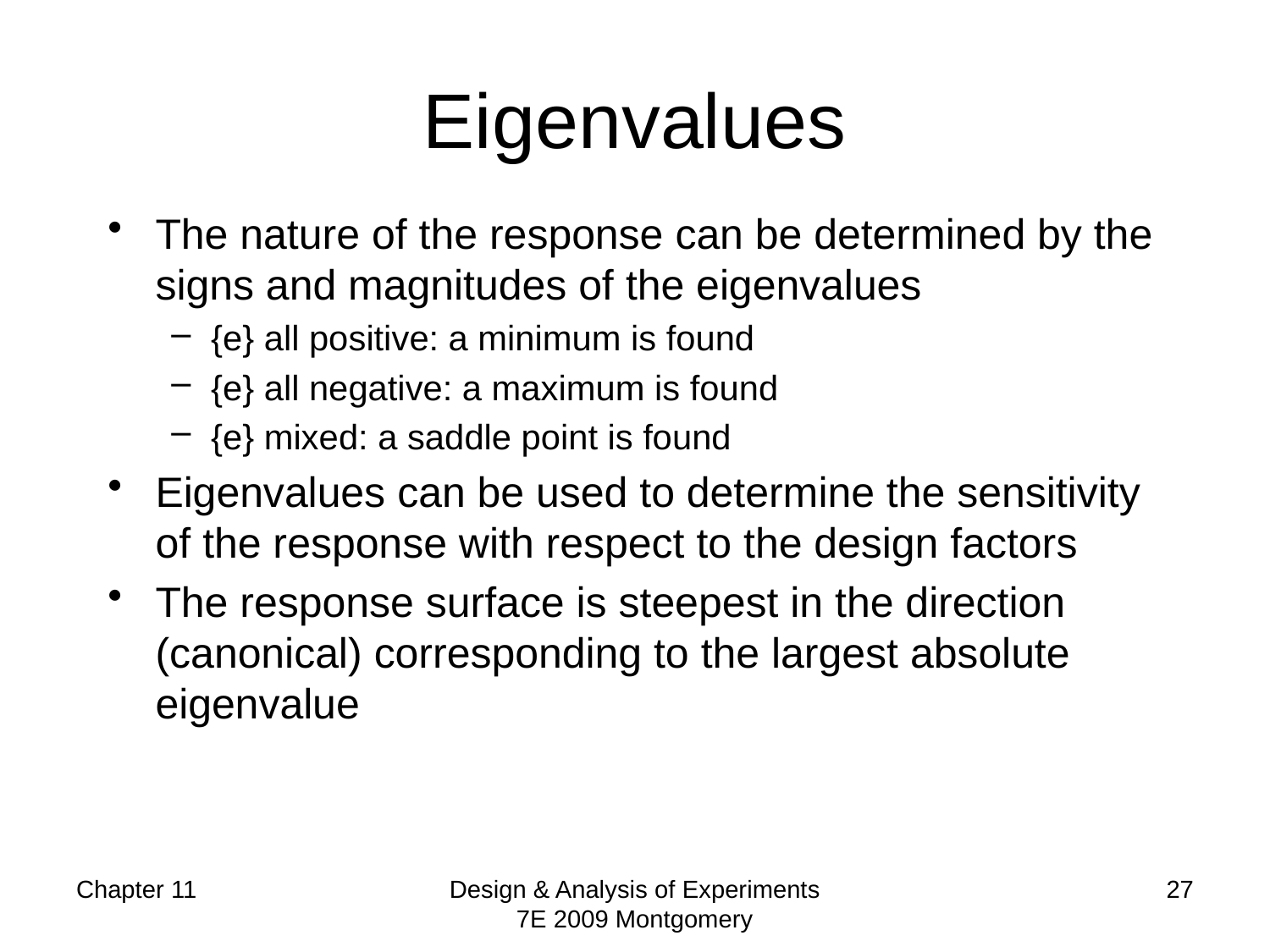

# Eigenvalues
The nature of the response can be determined by the signs and magnitudes of the eigenvalues
{e} all positive: a minimum is found
{e} all negative: a maximum is found
{e} mixed: a saddle point is found
Eigenvalues can be used to determine the sensitivity of the response with respect to the design factors
The response surface is steepest in the direction (canonical) corresponding to the largest absolute eigenvalue

Chapter 11
Design & Analysis of Experiments 7E 2009 Montgomery
27